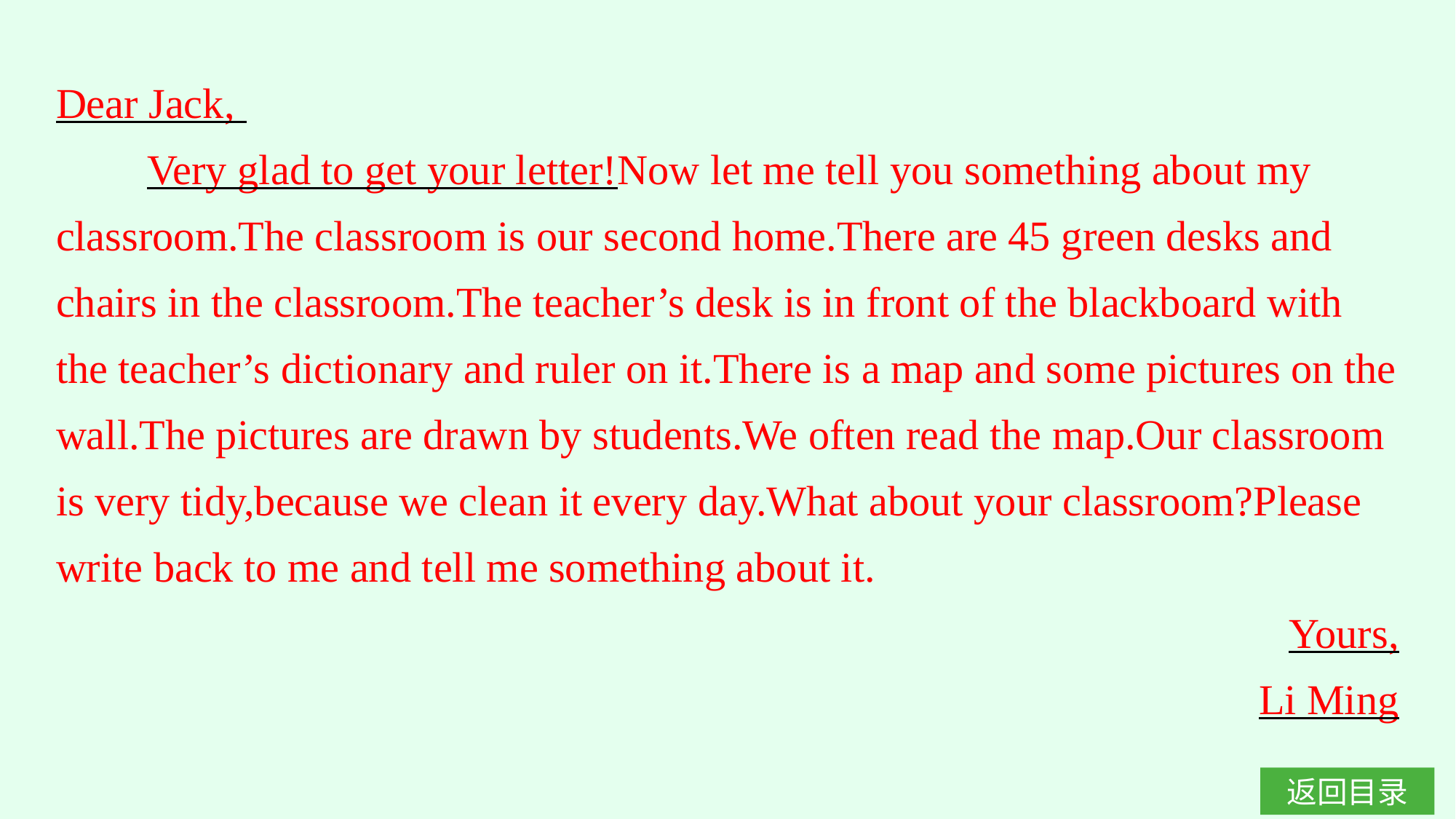

Dear Jack,
Very glad to get your letter!Now let me tell you something about my classroom.The classroom is our second home.There are 45 green desks and chairs in the classroom.The teacher’s desk is in front of the blackboard with the teacher’s dictionary and ruler on it.There is a map and some pictures on the wall.The pictures are drawn by students.We often read the map.Our classroom is very tidy,because we clean it every day.What about your classroom?Please write back to me and tell me something about it.
Yours,
Li Ming